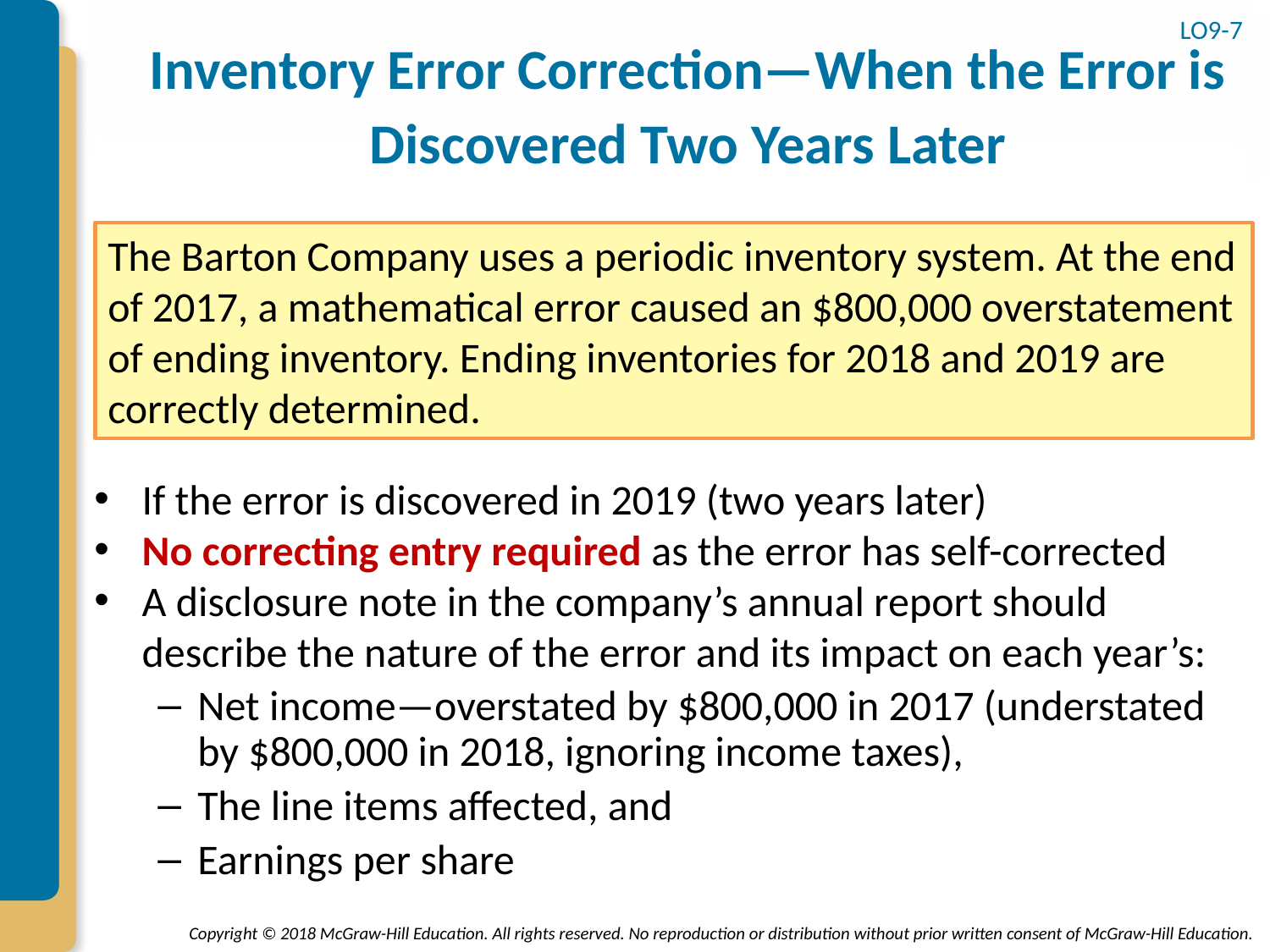

# Inventory Error Correction—When the Error is Discovered Two Years Later
LO9-7
The Barton Company uses a periodic inventory system. At the end of 2017, a mathematical error caused an $800,000 overstatement of ending inventory. Ending inventories for 2018 and 2019 are correctly determined.
If the error is discovered in 2019 (two years later)
No correcting entry required as the error has self-corrected
A disclosure note in the company’s annual report should describe the nature of the error and its impact on each year’s:
Net income—overstated by $800,000 in 2017 (understated by $800,000 in 2018, ignoring income taxes),
The line items affected, and
Earnings per share